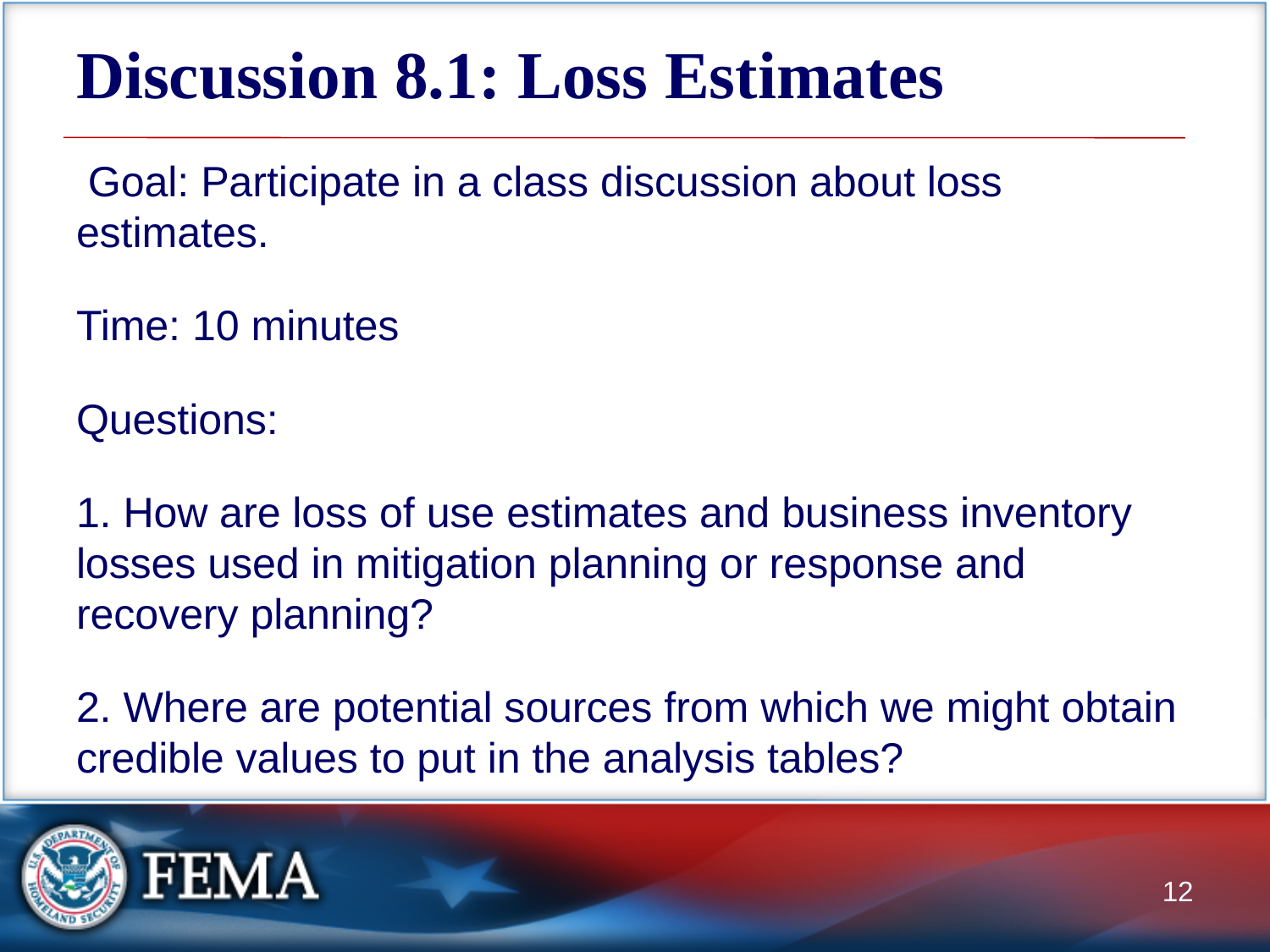

# Discussion 8.1: Loss Estimates
 Goal: Participate in a class discussion about loss estimates.
Time: 10 minutes
Questions:
1. How are loss of use estimates and business inventory losses used in mitigation planning or response and recovery planning?
2. Where are potential sources from which we might obtain credible values to put in the analysis tables?
12